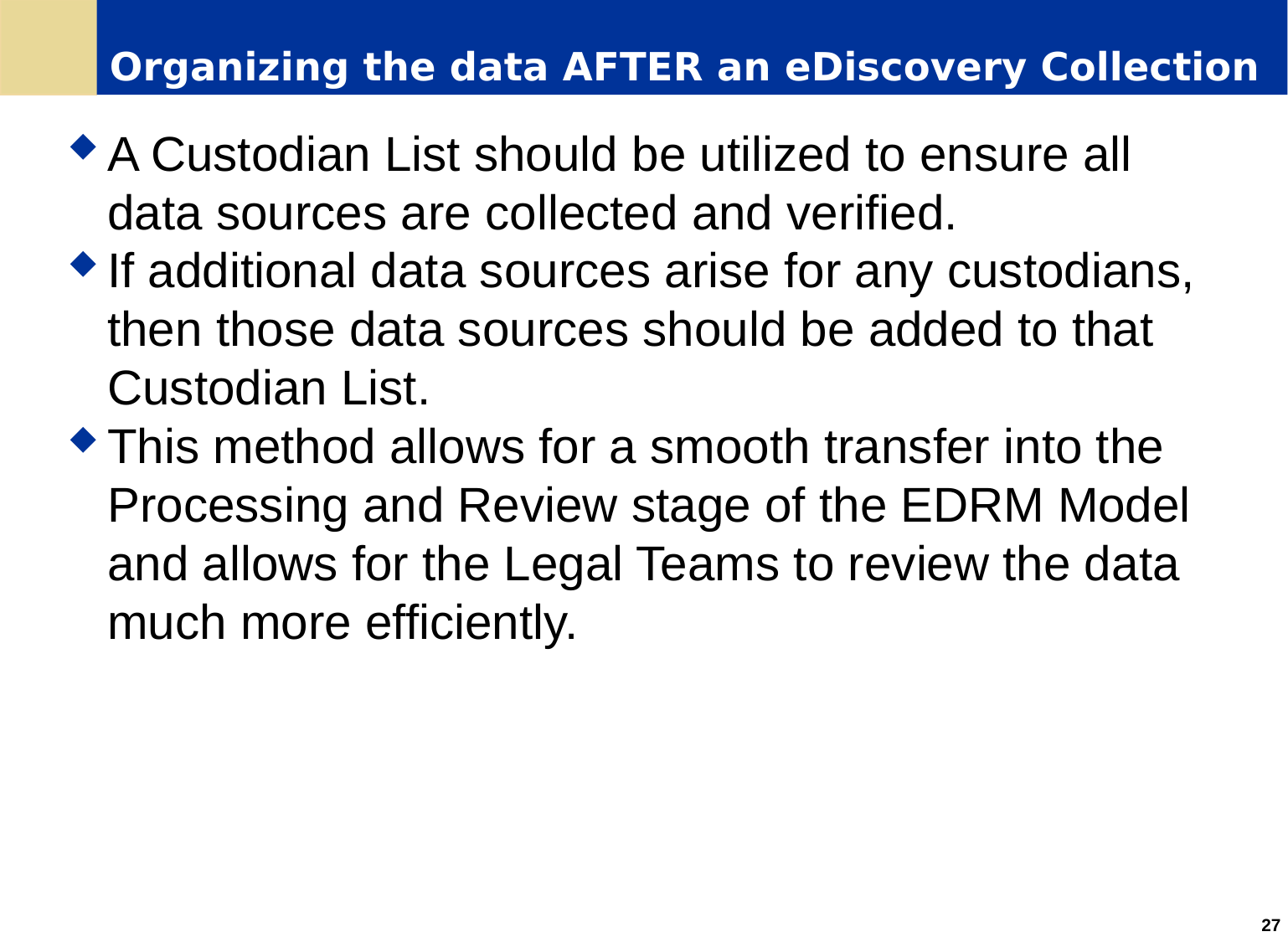

# Organizing the data AFTER an eDiscovery Collection
A Custodian List should be utilized to ensure all data sources are collected and verified.
If additional data sources arise for any custodians, then those data sources should be added to that Custodian List.
This method allows for a smooth transfer into the Processing and Review stage of the EDRM Model and allows for the Legal Teams to review the data much more efficiently.
27